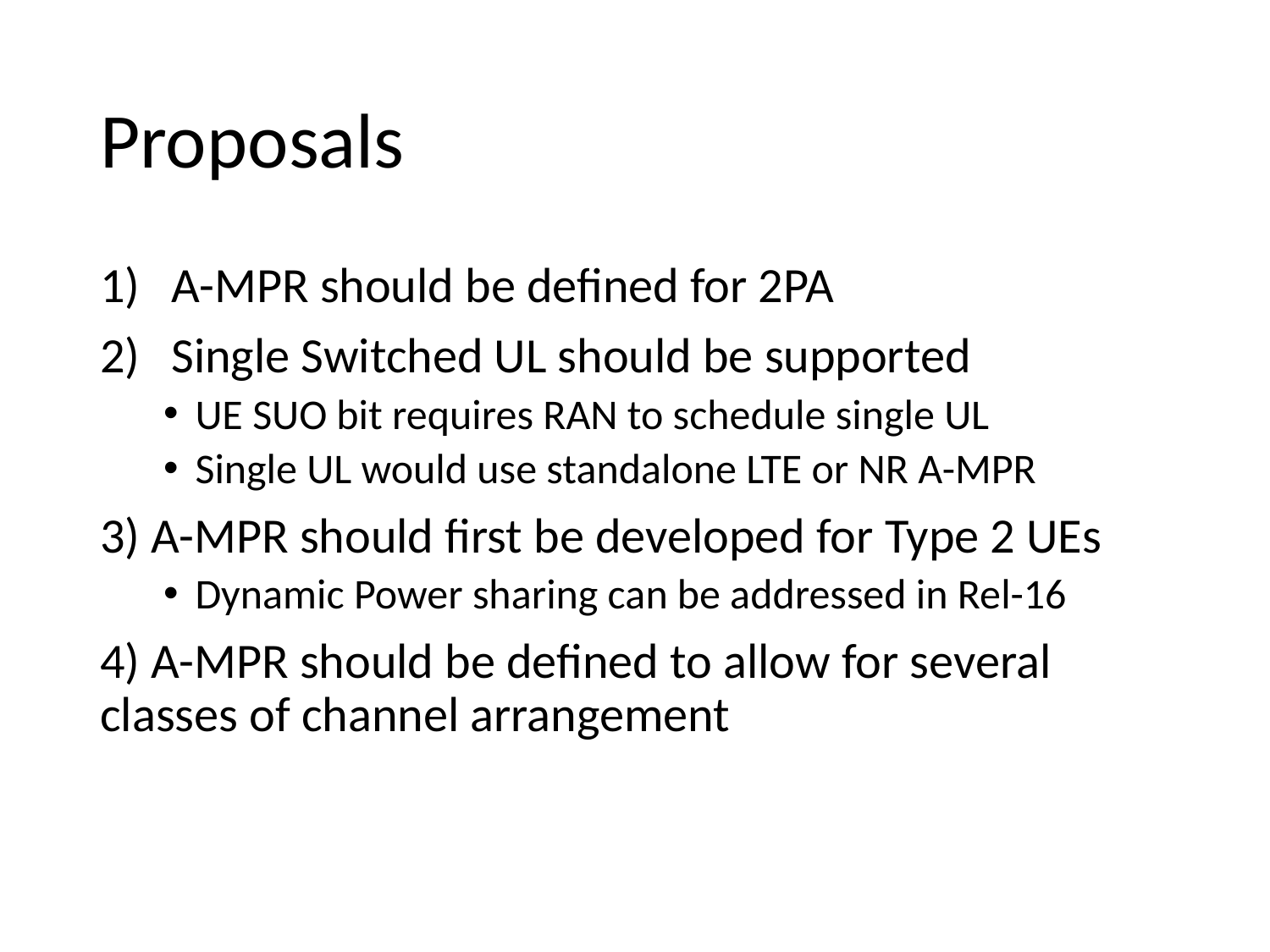

# Proposals
A-MPR should be defined for 2PA
Single Switched UL should be supported
UE SUO bit requires RAN to schedule single UL
Single UL would use standalone LTE or NR A-MPR
3) A-MPR should first be developed for Type 2 UEs
Dynamic Power sharing can be addressed in Rel-16
4) A-MPR should be defined to allow for several classes of channel arrangement